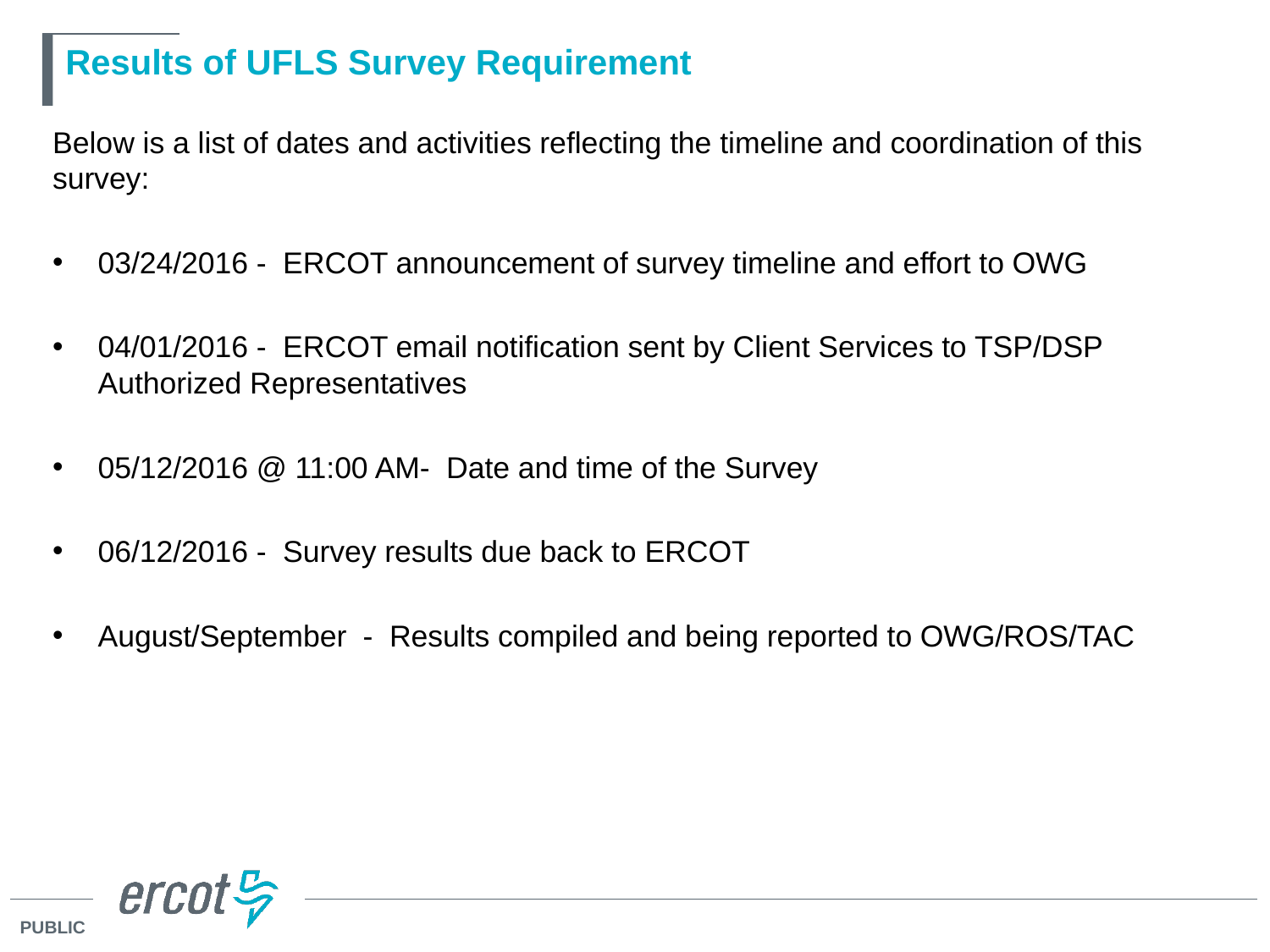

# Results of UFLS Survey Requirement
Below is a list of dates and activities reflecting the timeline and coordination of this survey:

03/24/2016 -  ERCOT announcement of survey timeline and effort to OWG

04/01/2016 -  ERCOT email notification sent by Client Services to TSP/DSP Authorized Representatives

05/12/2016 @ 11:00 AM-  Date and time of the Survey

06/12/2016 -  Survey results due back to ERCOT

August/September  -  Results compiled and being reported to OWG/ROS/TAC